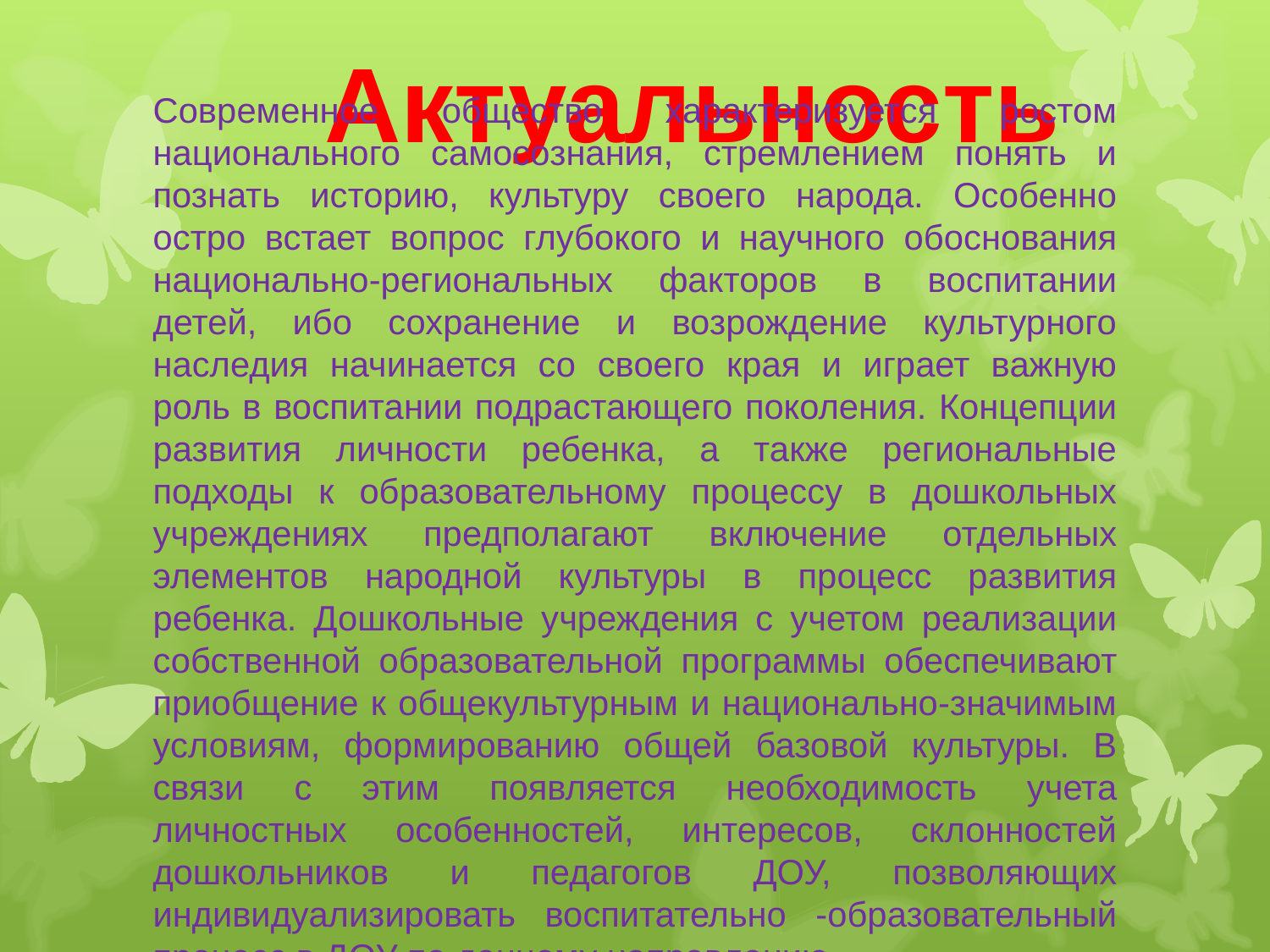

# Актуальность
Современное общество характеризуется ростом национального самосознания, стремлением понять и познать историю, культуру своего народа. Особенно остро встает вопрос глубокого и научного обоснования национально-региональных факторов в воспитании детей, ибо сохранение и возрождение культурного наследия начинается со своего края и играет важную роль в воспитании подрастающего поколения. Концепции развития личности ребенка, а также региональные подходы к образовательному процессу в дошкольных учреждениях предполагают включение отдельных элементов народной культуры в процесс развития ребенка. Дошкольные учреждения с учетом реализации собственной образовательной программы обеспечивают приобщение к общекультурным и национально-значимым условиям, формированию общей базовой культуры. В связи с этим появляется необходимость учета личностных особенностей, интересов, склонностей дошкольников и педагогов ДОУ, позволяющих индивидуализировать воспитательно -образовательный процесс в ДОУ по данному направлению .